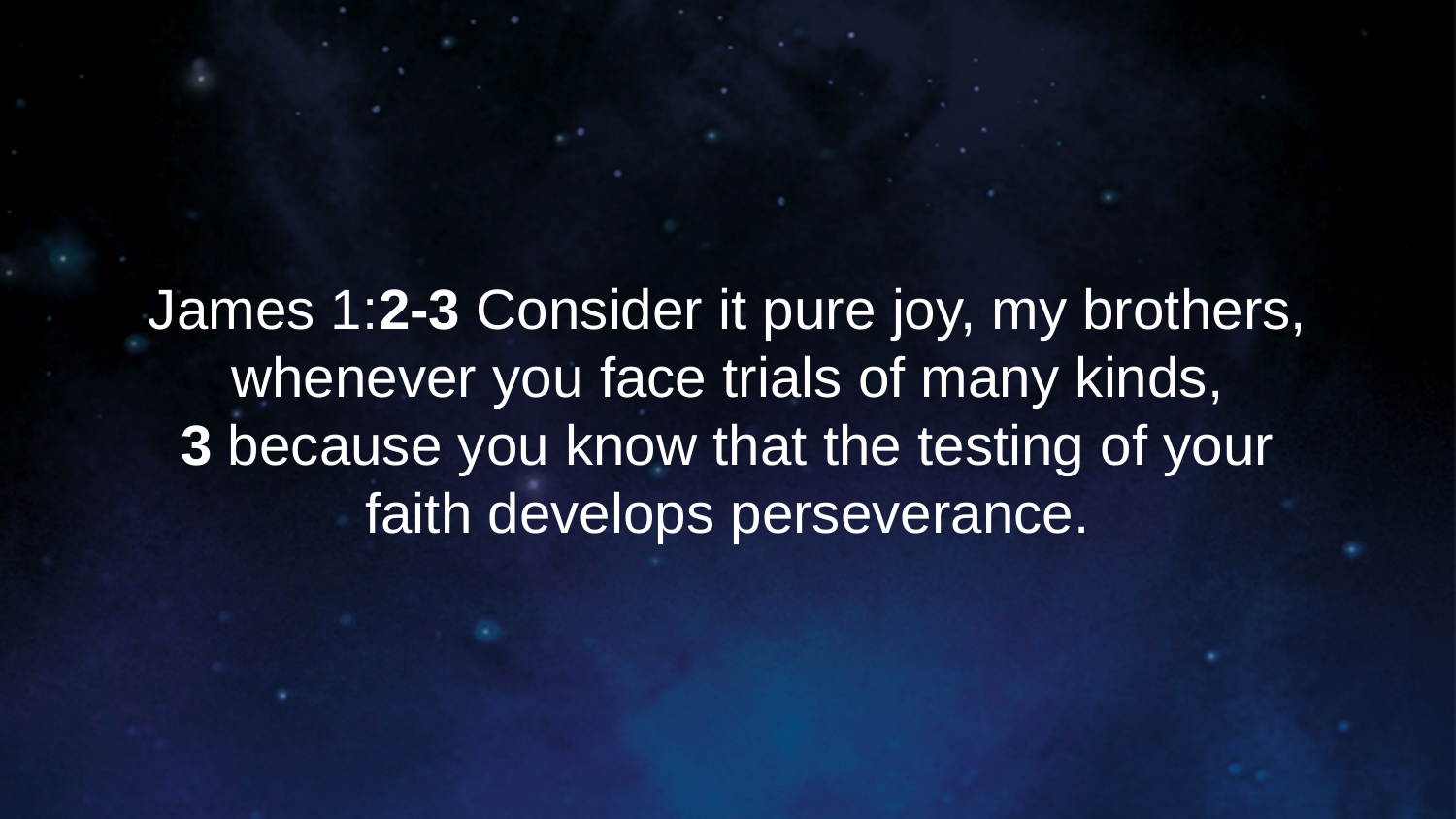

# James 1:2-3 Consider it pure joy, my brothers, whenever you face trials of many kinds, 3 because you know that the testing of your faith develops perseverance.